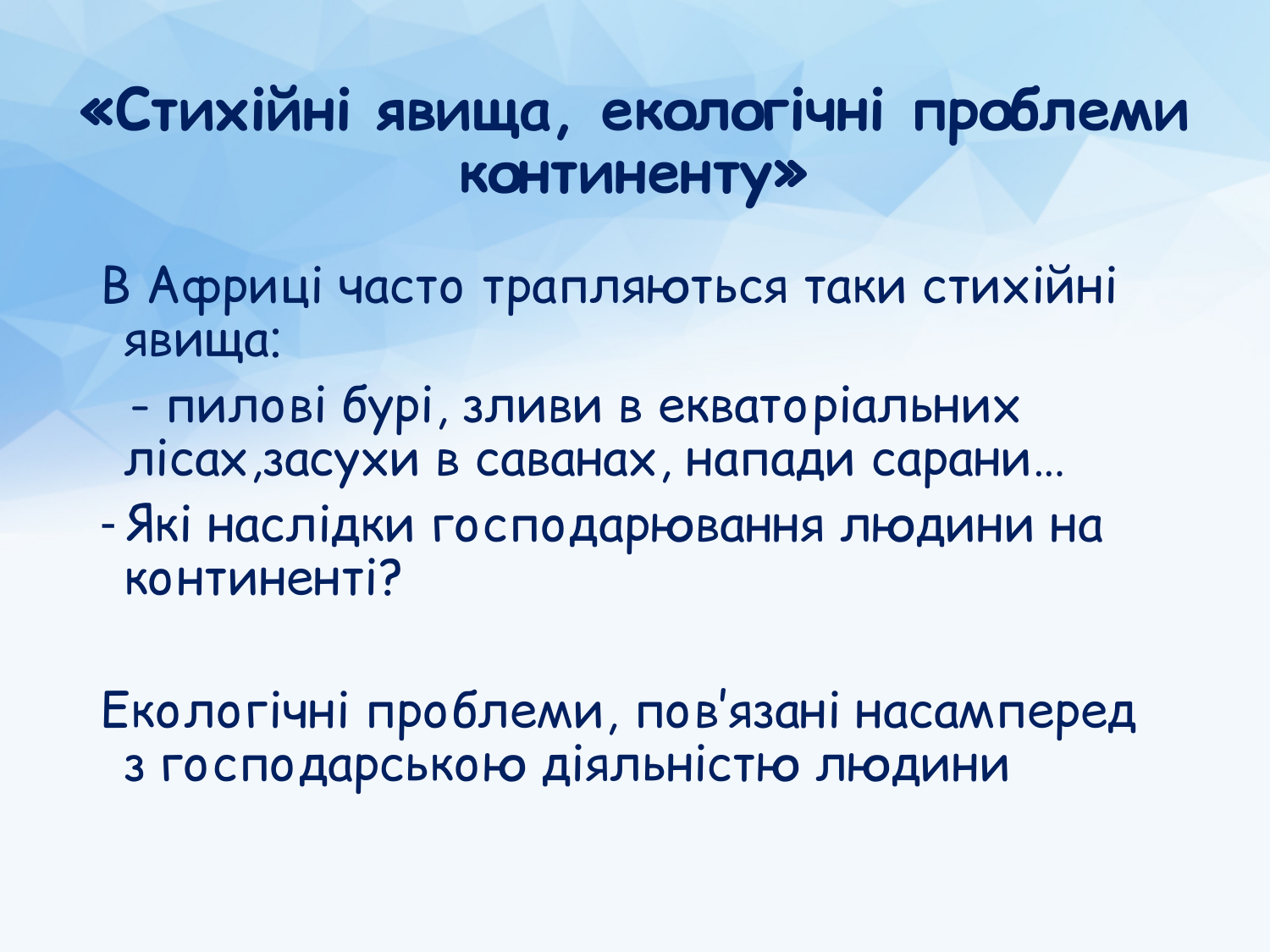

# «Стихійні явища, екологічні проблеми континенту»
В Африці часто трапляються таки стихійні явища:
  - пилові бурі, зливи в екваторіальних лісах,засухи в саванах, напади сарани…
Які наслідки господарювання людини на континенті?

Екологічні проблеми, пов’язані насамперед з господарською діяльністю людини